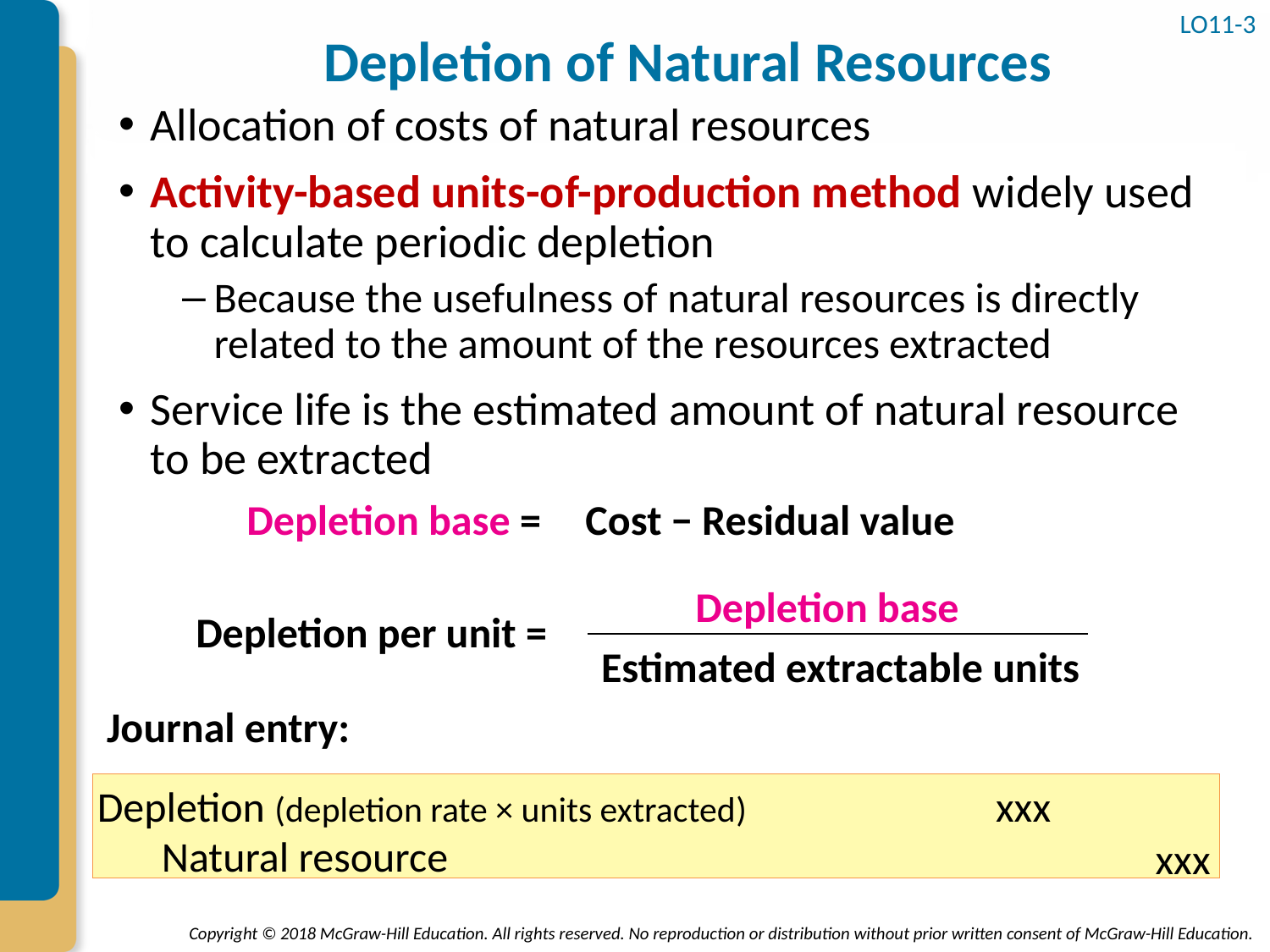

LO11-3
# Depletion of Natural Resources
Allocation of costs of natural resources
Activity-based units-of-production method widely used to calculate periodic depletion
Because the usefulness of natural resources is directly related to the amount of the resources extracted
Service life is the estimated amount of natural resource to be extracted

Depletion base =
Cost − Residual value
Depletion base
Depletion per unit =
Estimated extractable units
Journal entry:
Depletion (depletion rate × units extracted)

xxx
Natural resource
xxx